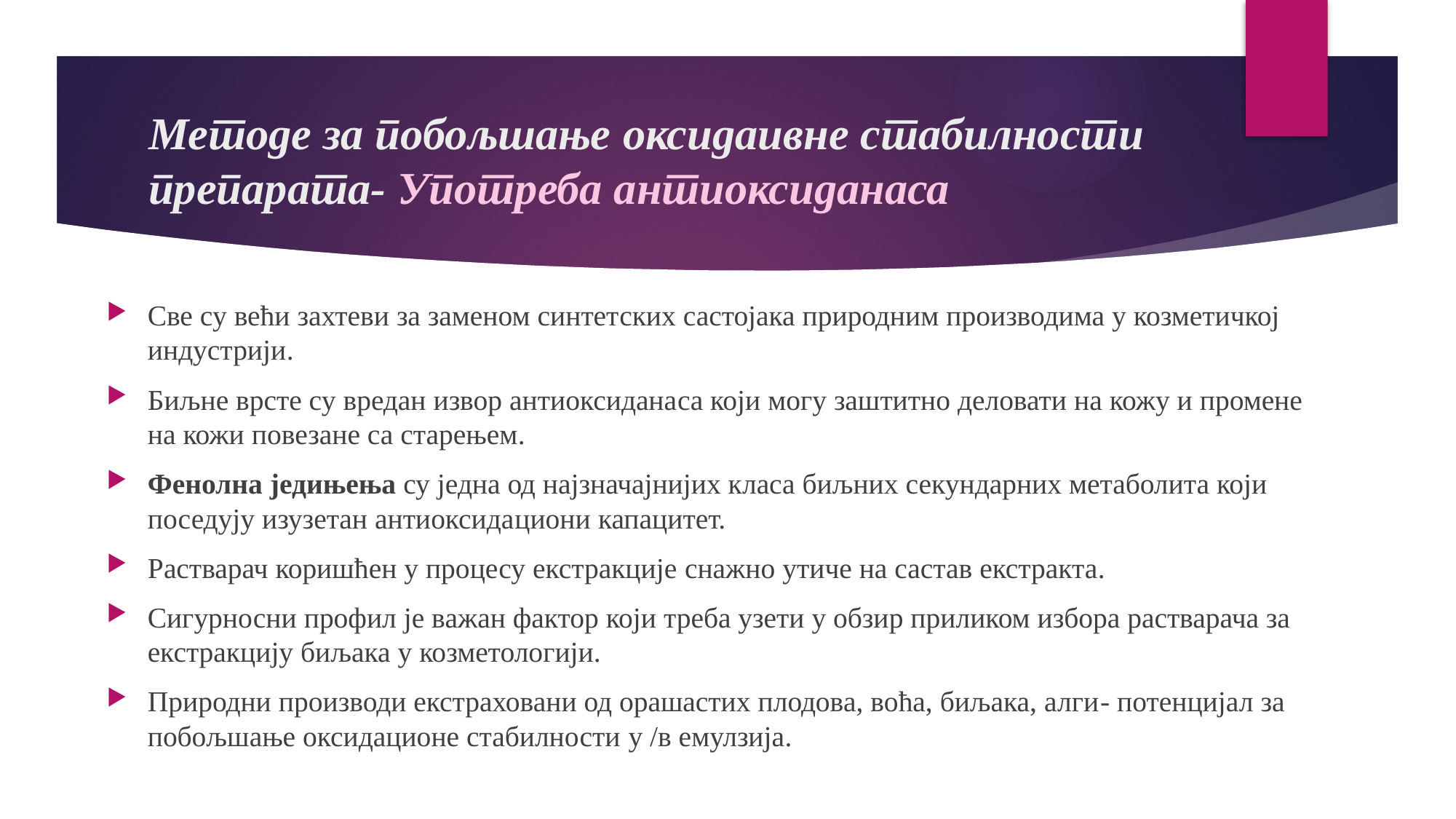

# Методе за побољшање оксидаивне стабилности препарата- Употреба антиоксиданаса
Све су већи захтеви за заменом синтетских састојака природним производима у козметичкој индустрији.
Биљне врсте су вредан извор антиоксиданаса који могу заштитно деловати на кожу и промене на кожи повезане са старењем.
Фенолна једињења су једна од најзначајнијих класа биљних секундарних метаболита који поседују изузетан антиоксидациони капацитет.
Растварач коришћен у процесу екстракције снажно утиче на састав екстракта.
Сигурносни профил је важан фактор који треба узети у обзир приликом избора растварача за екстракцију биљака у козметологији.
Природни производи екстраховани од орашастих плодова, воћа, биљака, алги- потенцијал за побољшање оксидационе стабилности у /в емулзија.